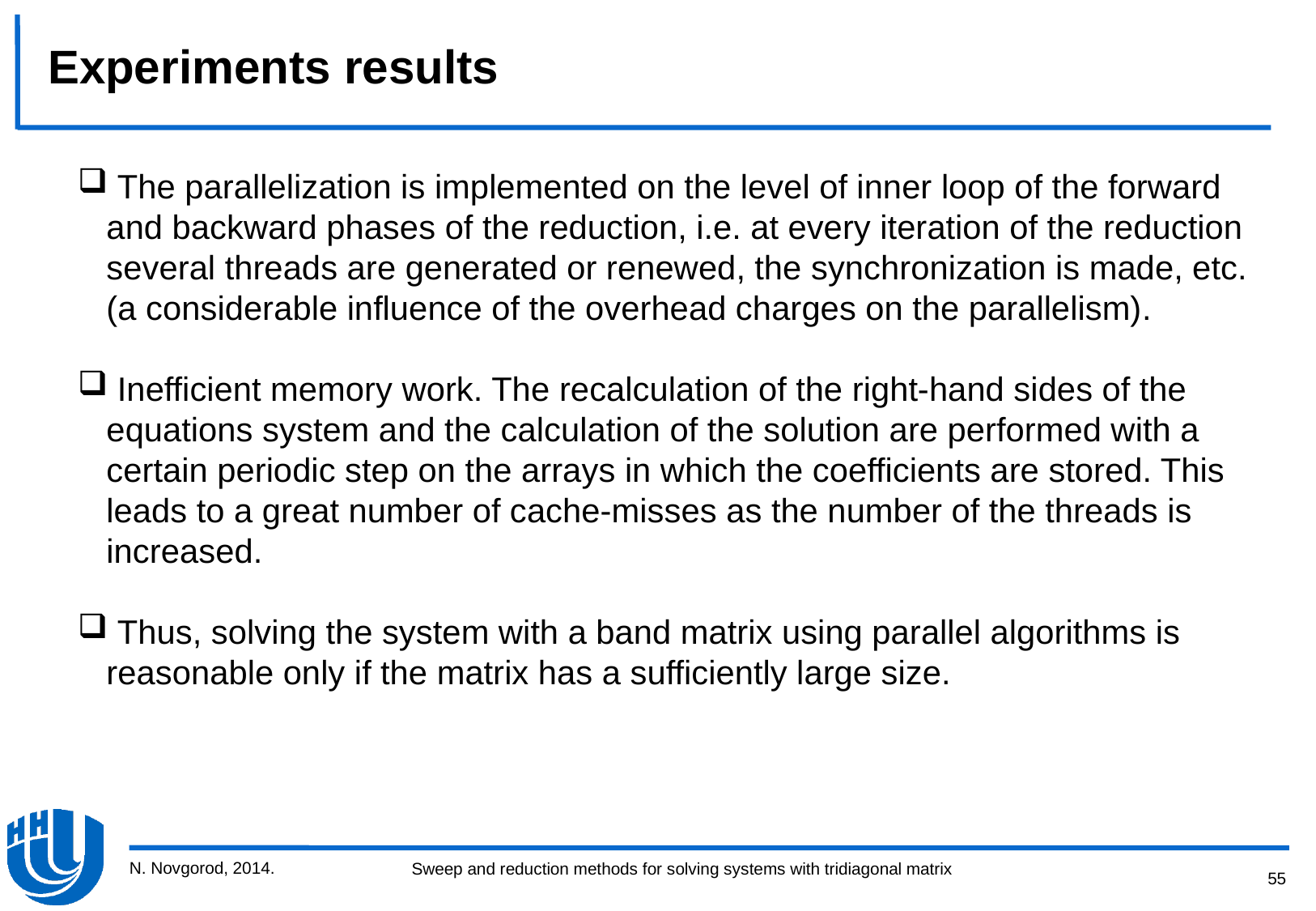

Experiments results
 The parallelization is implemented on the level of inner loop of the forward and backward phases of the reduction, i.e. at every iteration of the reduction several threads are generated or renewed, the synchronization is made, etc. (a considerable influence of the overhead charges on the parallelism).

 Inefficient memory work. The recalculation of the right-hand sides of the equations system and the calculation of the solution are performed with a certain periodic step on the arrays in which the coefficients are stored. This leads to a great number of cache-misses as the number of the threads is increased.

 Thus, solving the system with a band matrix using parallel algorithms is reasonable only if the matrix has a sufficiently large size.

N. Novgorod, 2014.
55
Sweep and reduction methods for solving systems with tridiagonal matrix